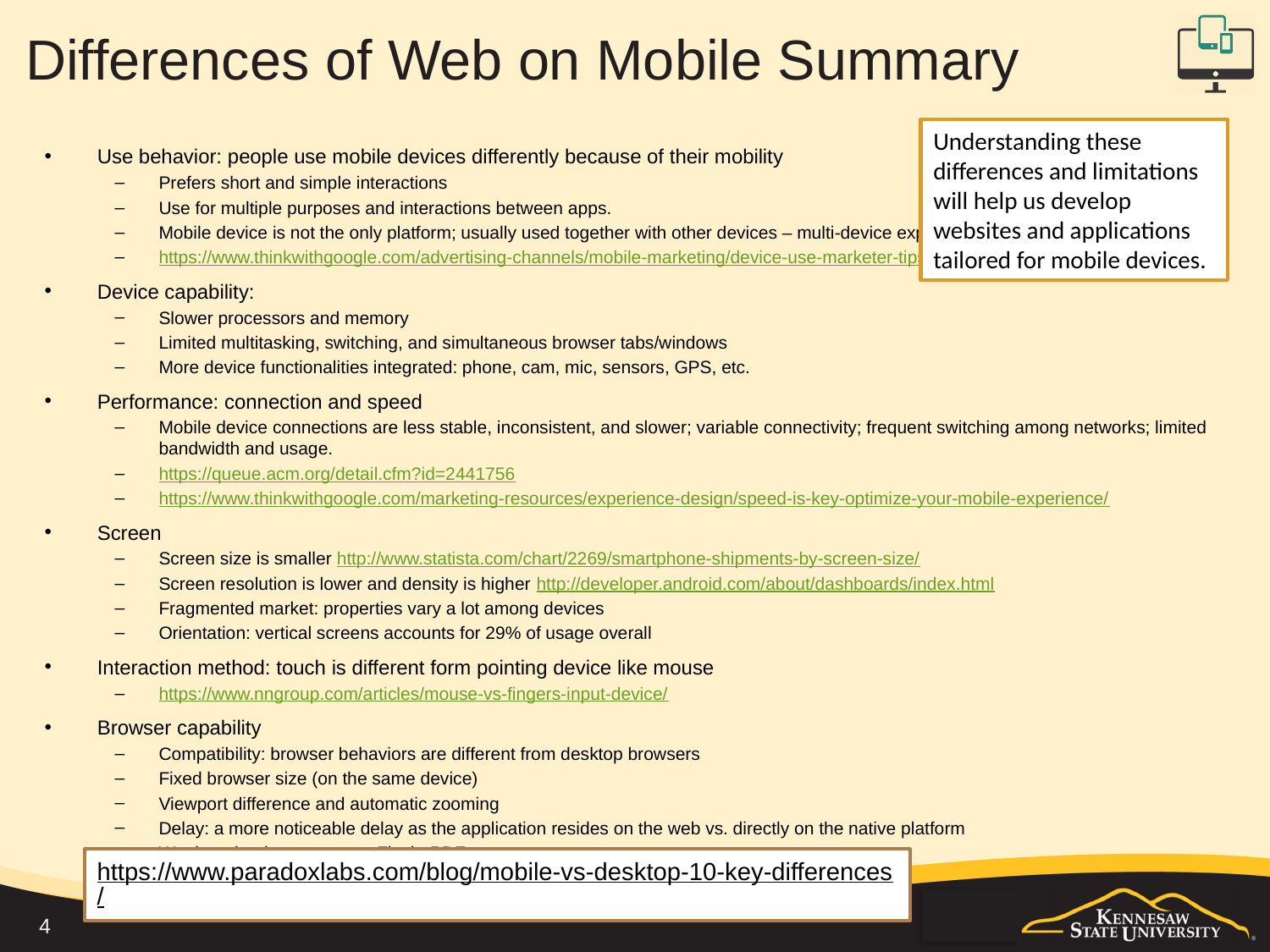

# Differences of Web on Mobile Summary
Understanding these differences and limitations will help us develop websites and applications tailored for mobile devices.
Use behavior: people use mobile devices differently because of their mobility
Prefers short and simple interactions
Use for multiple purposes and interactions between apps.
Mobile device is not the only platform; usually used together with other devices – multi-device experience
https://www.thinkwithgoogle.com/advertising-channels/mobile-marketing/device-use-marketer-tips/
Device capability:
Slower processors and memory
Limited multitasking, switching, and simultaneous browser tabs/windows
More device functionalities integrated: phone, cam, mic, sensors, GPS, etc.
Performance: connection and speed
Mobile device connections are less stable, inconsistent, and slower; variable connectivity; frequent switching among networks; limited bandwidth and usage.
https://queue.acm.org/detail.cfm?id=2441756
https://www.thinkwithgoogle.com/marketing-resources/experience-design/speed-is-key-optimize-your-mobile-experience/
Screen
Screen size is smaller http://www.statista.com/chart/2269/smartphone-shipments-by-screen-size/
Screen resolution is lower and density is higher http://developer.android.com/about/dashboards/index.html
Fragmented market: properties vary a lot among devices
Orientation: vertical screens accounts for 29% of usage overall
Interaction method: touch is different form pointing device like mouse
https://www.nngroup.com/articles/mouse-vs-fingers-input-device/
Browser capability
Compatibility: browser behaviors are different from desktop browsers
Fixed browser size (on the same device)
Viewport difference and automatic zooming
Delay: a more noticeable delay as the application resides on the web vs. directly on the native platform
Weaker plug-in support, no Flash, PDF, etc.
https://www.paradoxlabs.com/blog/mobile-vs-desktop-10-key-differences/
4